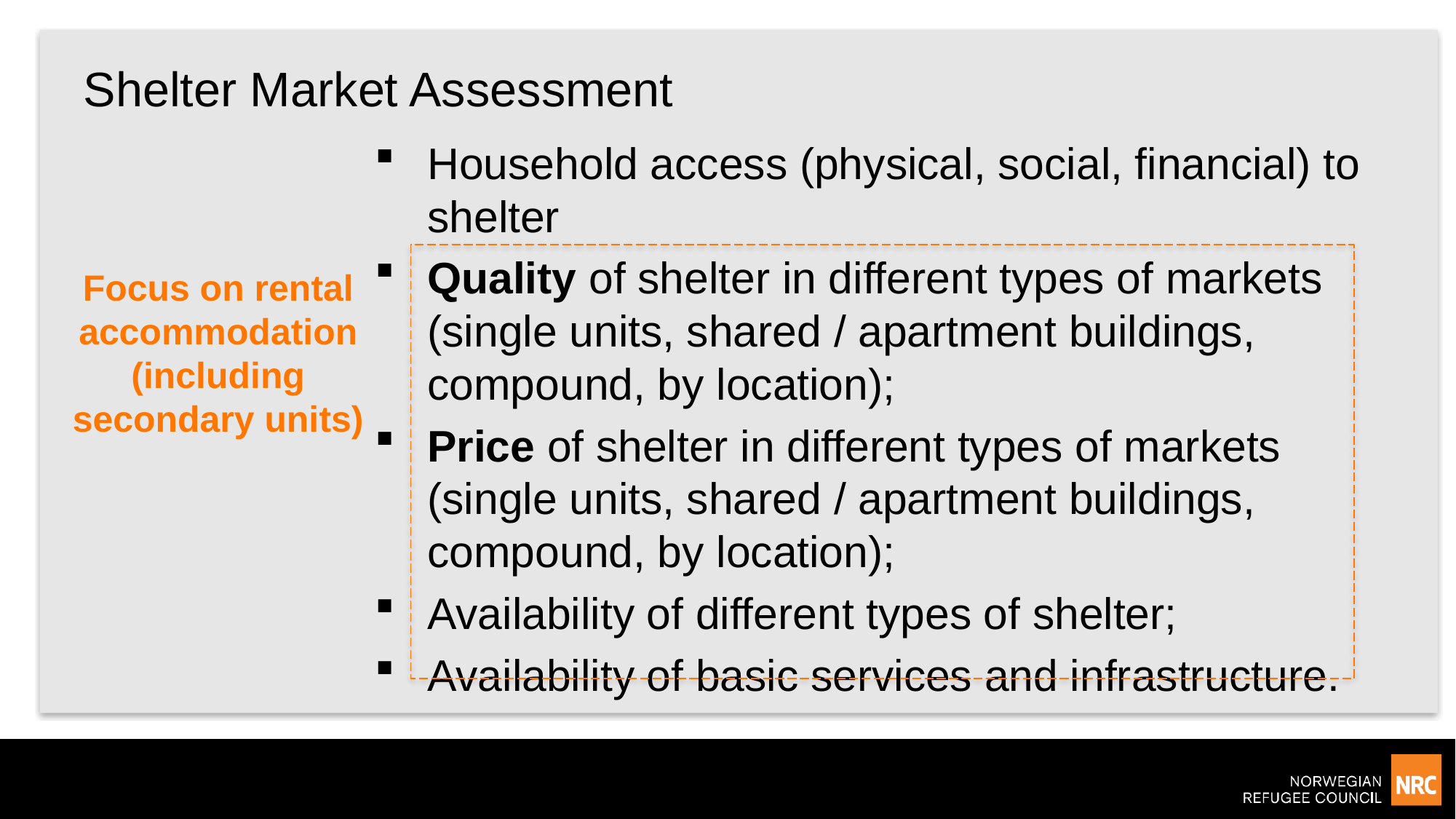

# Shelter Market Assessment
Household access (physical, social, financial) to shelter
Quality of shelter in different types of markets (single units, shared / apartment buildings, compound, by location);
Price of shelter in different types of markets (single units, shared / apartment buildings, compound, by location);
Availability of different types of shelter;
Availability of basic services and infrastructure.

Focus on rental accommodation
(including secondary units)